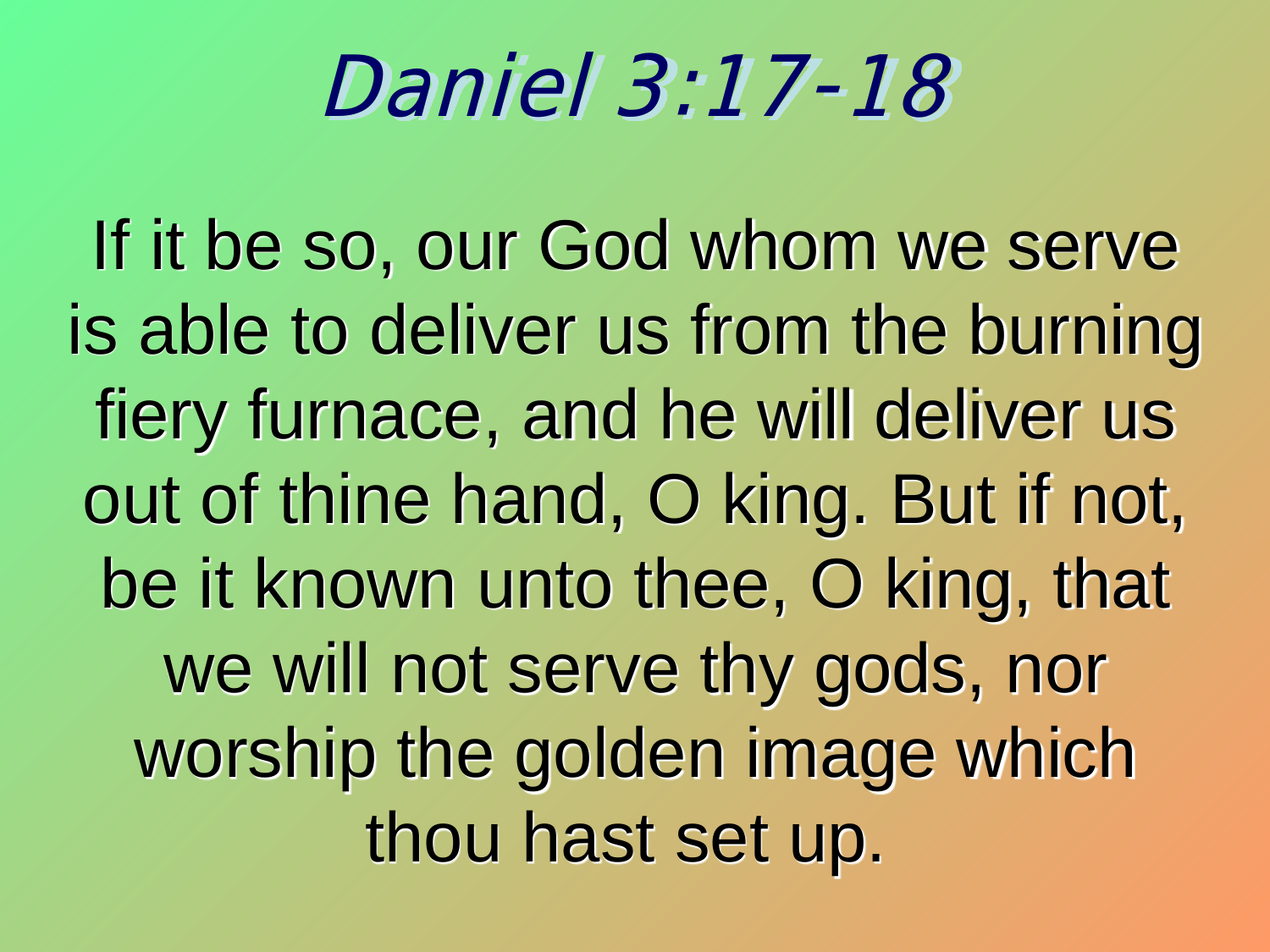

Daniel 3:17-18
If it be so, our God whom we serve is able to deliver us from the burning fiery furnace, and he will deliver us out of thine hand, O king. But if not, be it known unto thee, O king, that we will not serve thy gods, nor worship the golden image which thou hast set up.